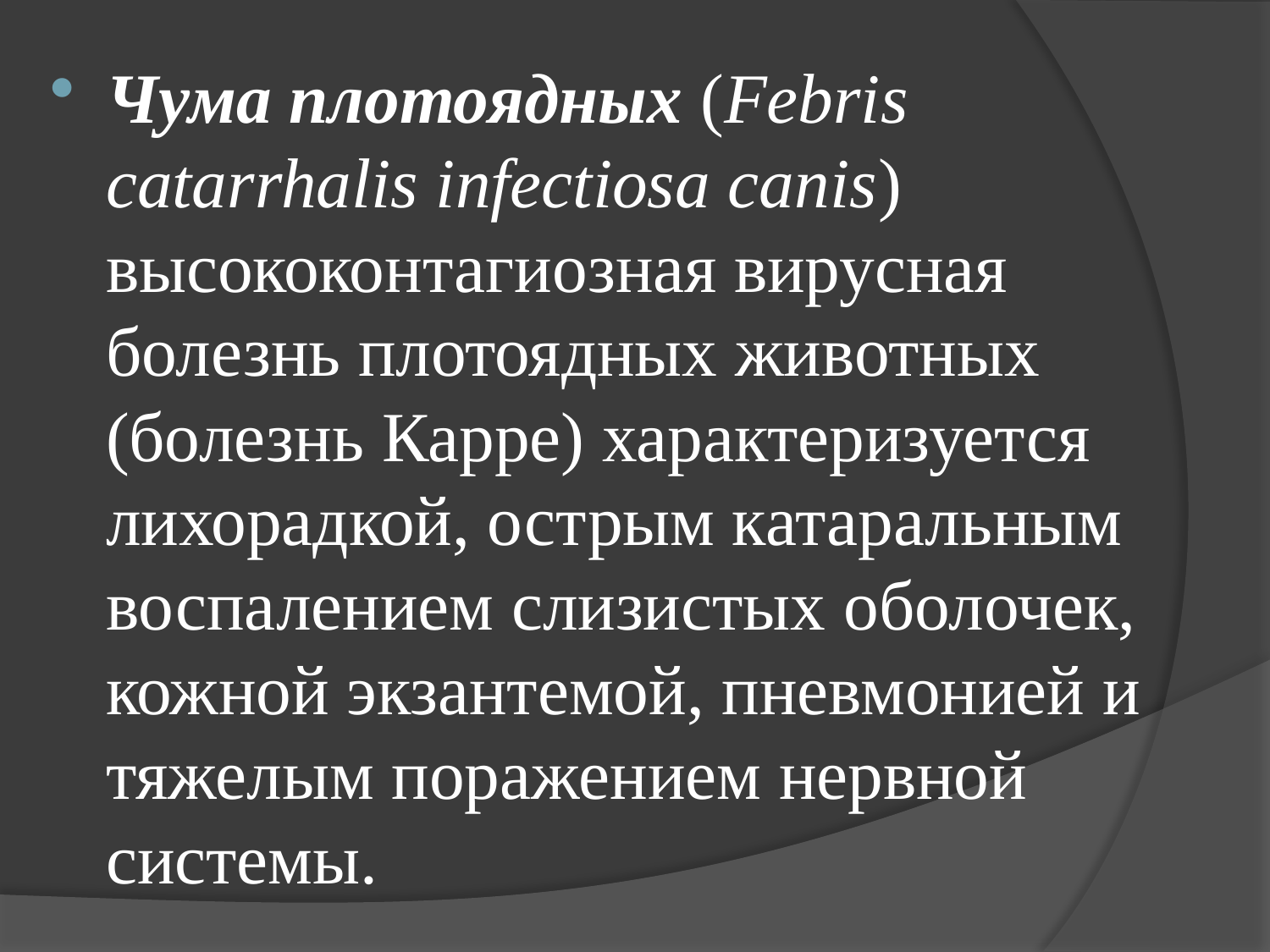

Чума плотоядных (Febris catarrhalis infectiosa canis) высококонтагиозная вирусная болезнь плотоядных животных (болезнь Карре) характеризуется лихорадкой, острым катаральным воспалением слизистых оболочек, кожной экзантемой, пневмонией и тяжелым поражением нервной системы.